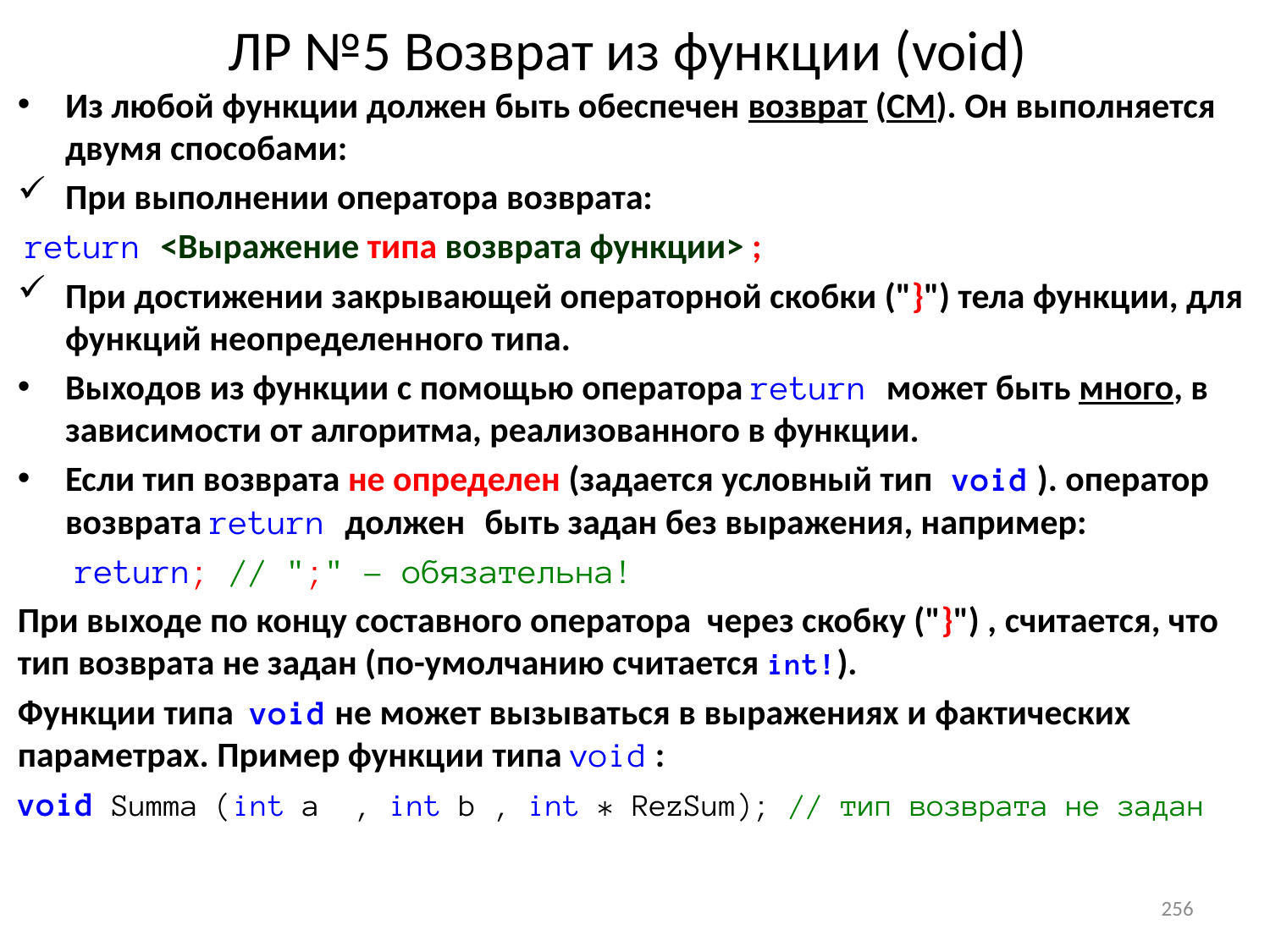

# ЛР №5 Возврат из функции (void)
Из любой функции должен быть обеспечен возврат (СМ). Он выполняется двумя способами:
При выполнении оператора возврата:
 return <Выражение типа возврата функции> ;
При достижении закрывающей операторной скобки ("}") тела функции, для функций неопределенного типа.
Выходов из функции с помощью оператора return может быть много, в зависимости от алгоритма, реализованного в функции.
Если тип возврата не определен (задается условный тип void ). оператор возврата return должен быть задан без выражения, например:
   return; // ";" – обязательна!
При выходе по концу составного оператора  через скобку ("}") , считается, что тип возврата не задан (по-умолчанию считается int!).
Функции типа  void не может вызываться в выражениях и фактических параметрах. Пример функции типа void :
void Summa (int a  , int b , int * RezSum); // тип возврата не задан

256